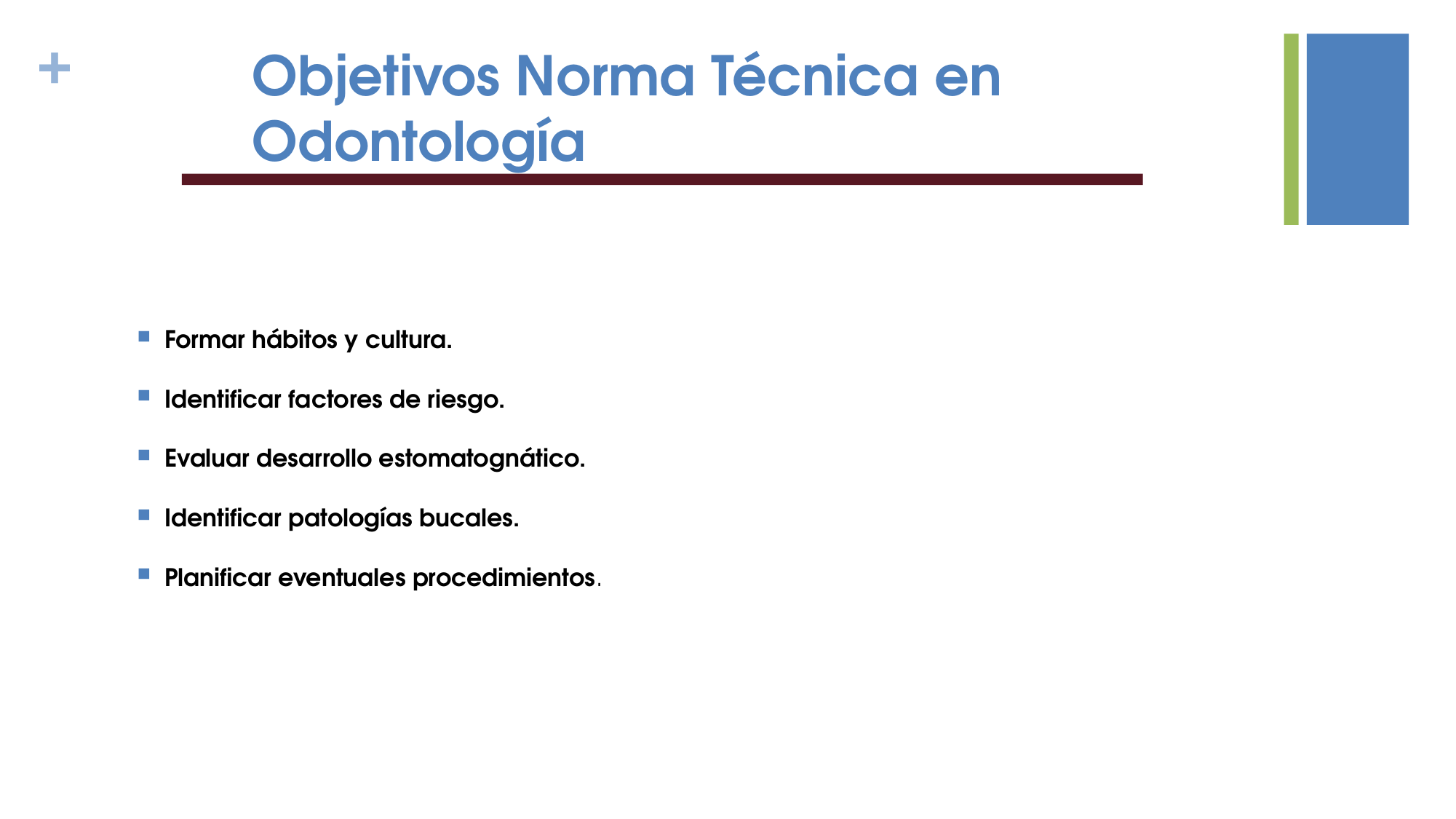

# Objetivos Norma Técnica en Odontología

Formar hábitos y cultura.
Identificar factores de riesgo.
Evaluar desarrollo estomatognático.
Identificar patologías bucales.
Planificar eventuales procedimientos.